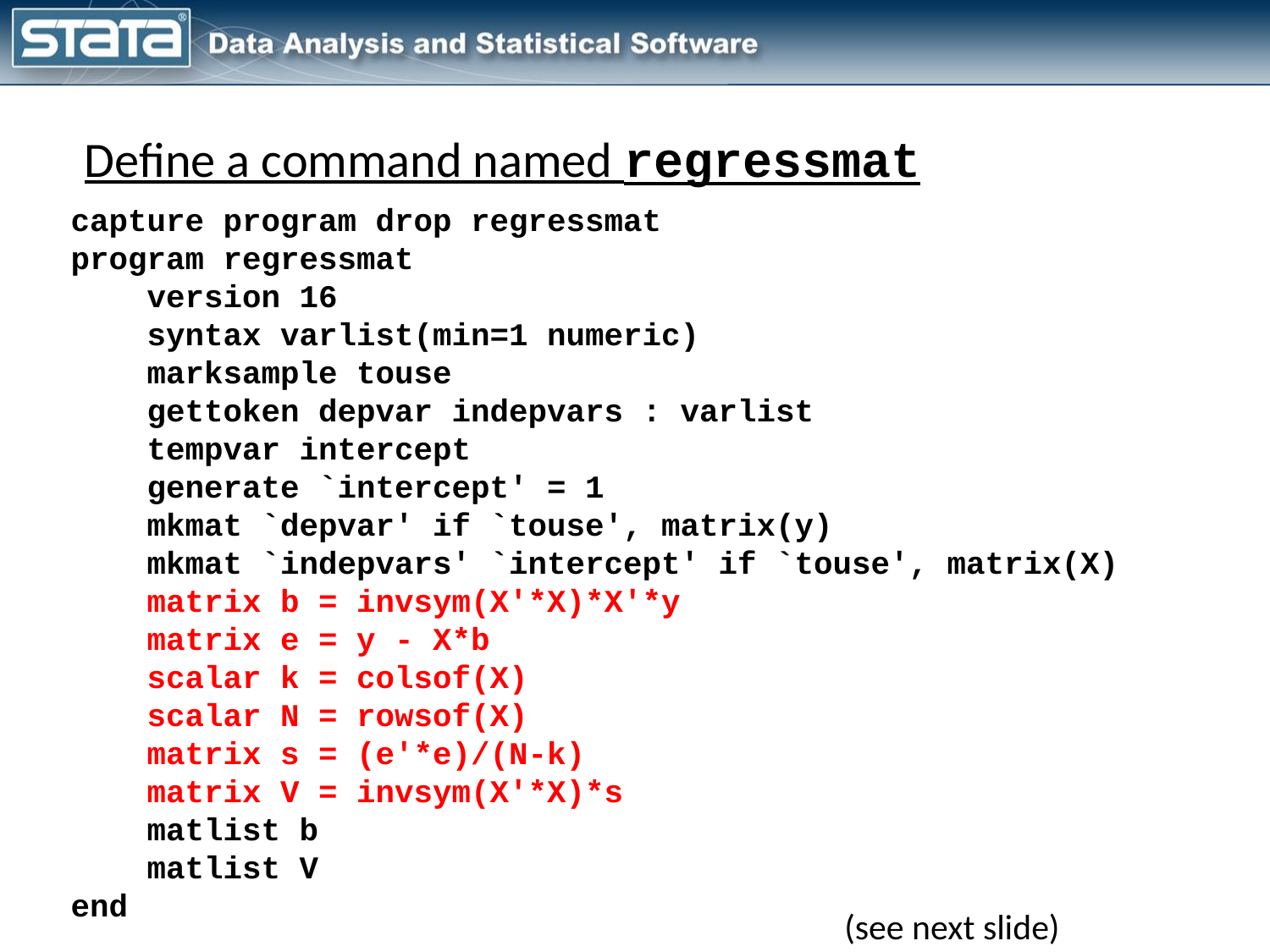

Define a command named regressmat
capture program drop regressmat
program regressmat
    version 16
    syntax varlist(min=1 numeric)
    marksample touse
    gettoken depvar indepvars : varlist
    tempvar intercept
    generate `intercept' = 1
    mkmat `depvar' if `touse', matrix(y)
    mkmat `indepvars' `intercept' if `touse', matrix(X)
    matrix b = invsym(X'*X)*X'*y
    matrix e = y - X*b
    scalar k = colsof(X)
    scalar N = rowsof(X)
    matrix s = (e'*e)/(N-k)
    matrix V = invsym(X'*X)*s
    matlist b
    matlist V
end
(see next slide)